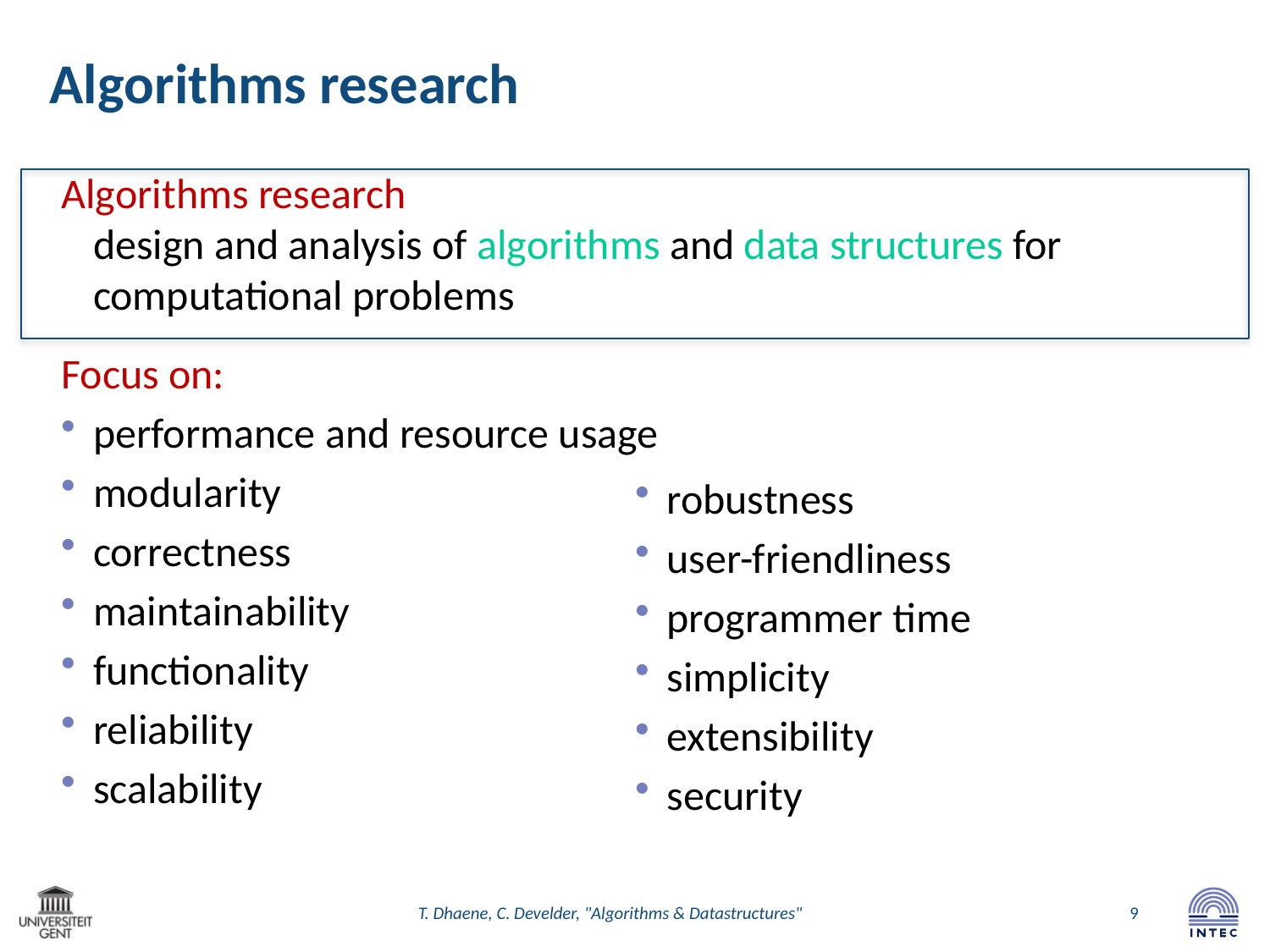

# Algorithms research
Algorithms research
design and analysis of algorithms and data structures for computational problems

Focus on:
performance and resource usage
modularity
correctness
maintainability
functionality
reliability
scalability

robustness
user-friendliness
programmer time
simplicity
extensibility
security

T. Dhaene, C. Develder, "Algorithms & Datastructures"
9